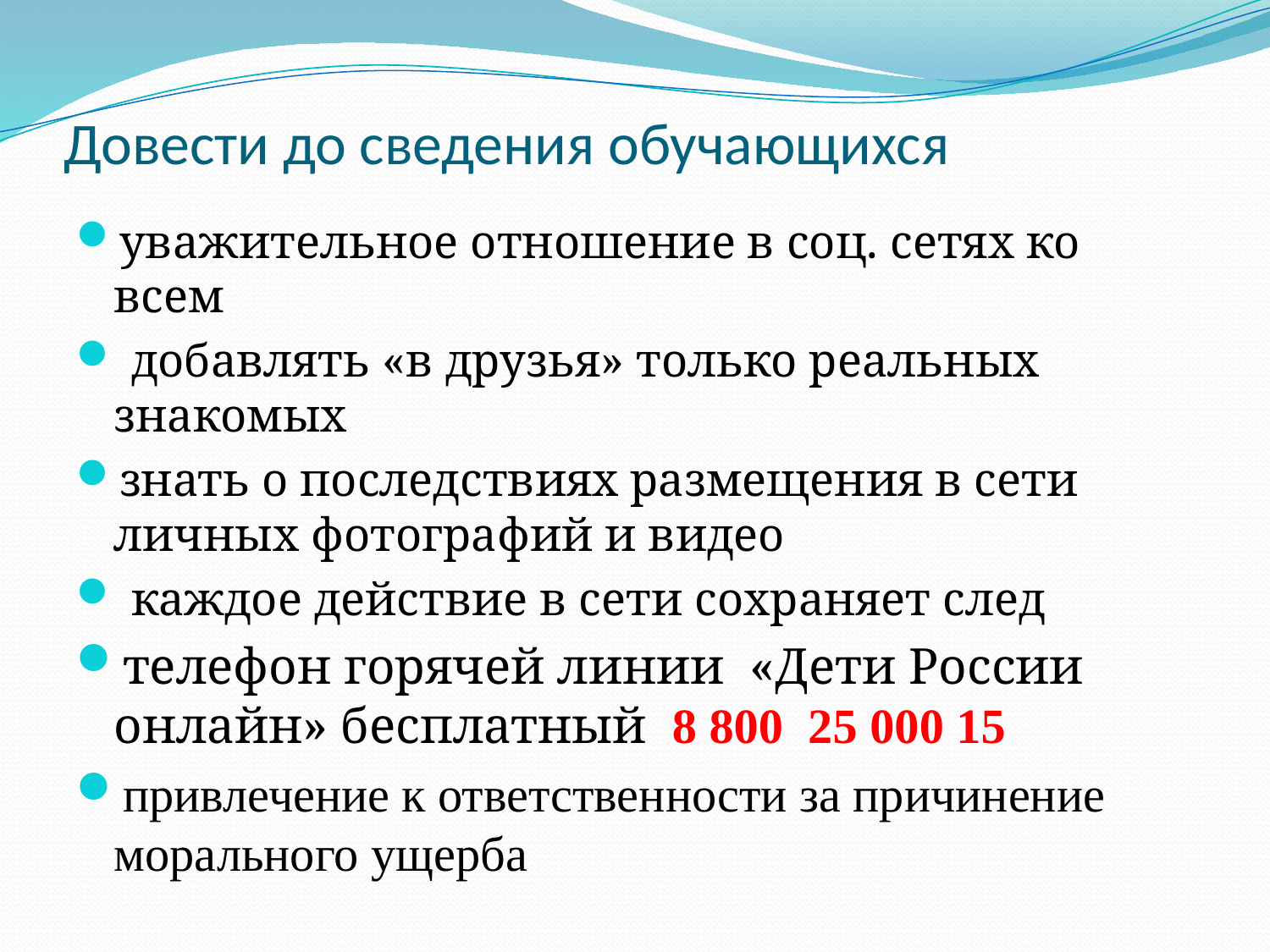

# Довести до сведения обучающихся
уважительное отношение в соц. сетях ко всем
 добавлять «в друзья» только реальных знакомых
знать о последствиях размещения в сети личных фотографий и видео
 каждое действие в сети сохраняет след
телефон горячей линии  «Дети России онлайн» бесплатный  8 800  25 000 15
привлечение к ответственности за причинение морального ущерба